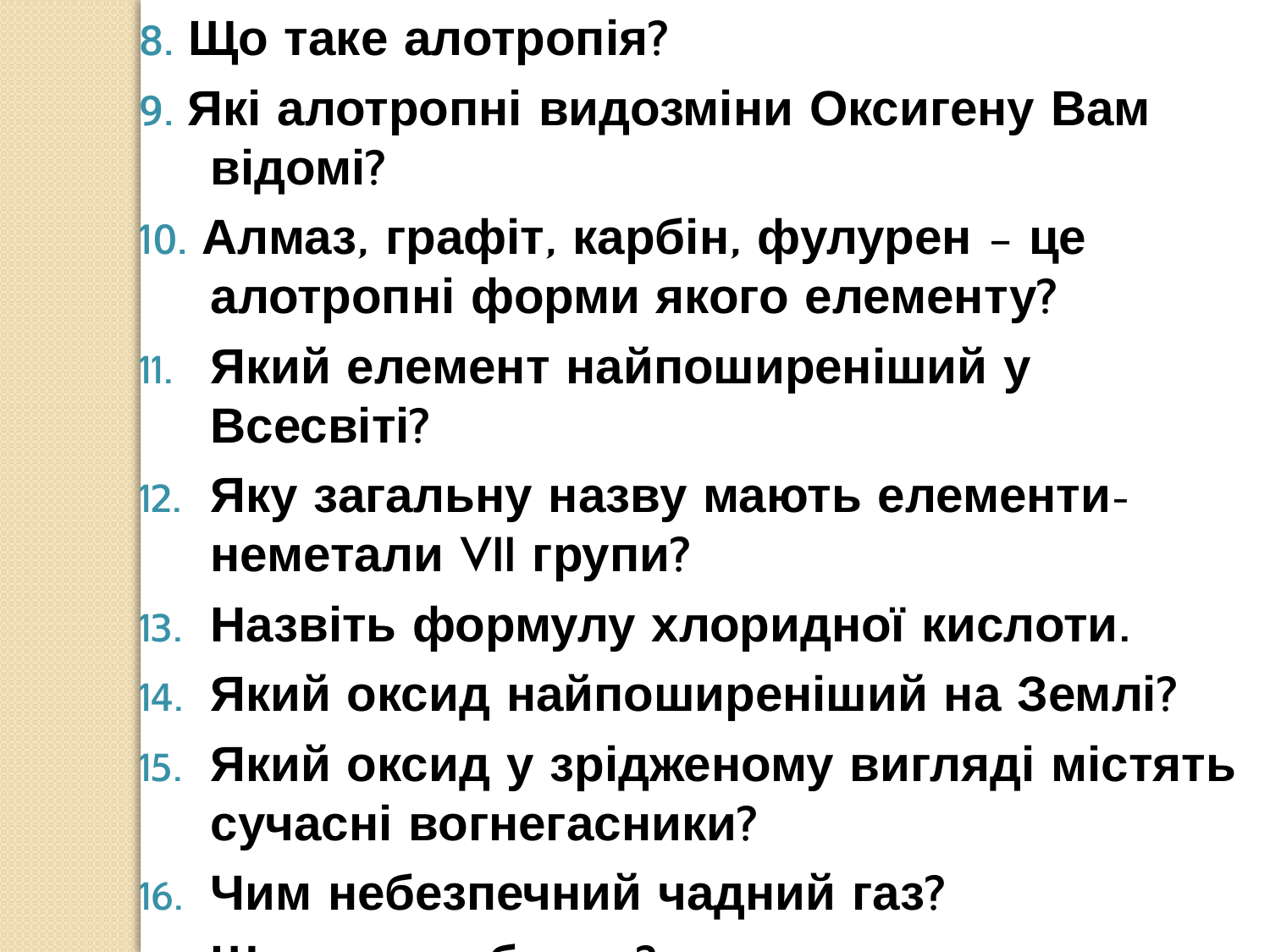

8. Що таке алотропія?
9. Які алотропні видозміни Оксигену Вам відомі?
10. Алмаз, графіт, карбін, фулурен – це алотропні форми якого елементу?
Який елемент найпоширеніший у Всесвіті?
Яку загальну назву мають елементи-неметали VII групи?
Назвіть формулу хлоридної кислоти.
Який оксид найпоширеніший на Землі?
Який оксид у зрідженому вигляді містять сучасні вогнегасники?
Чим небезпечний чадний газ?
Що таке добрива?
Назвіть формулу крейди.